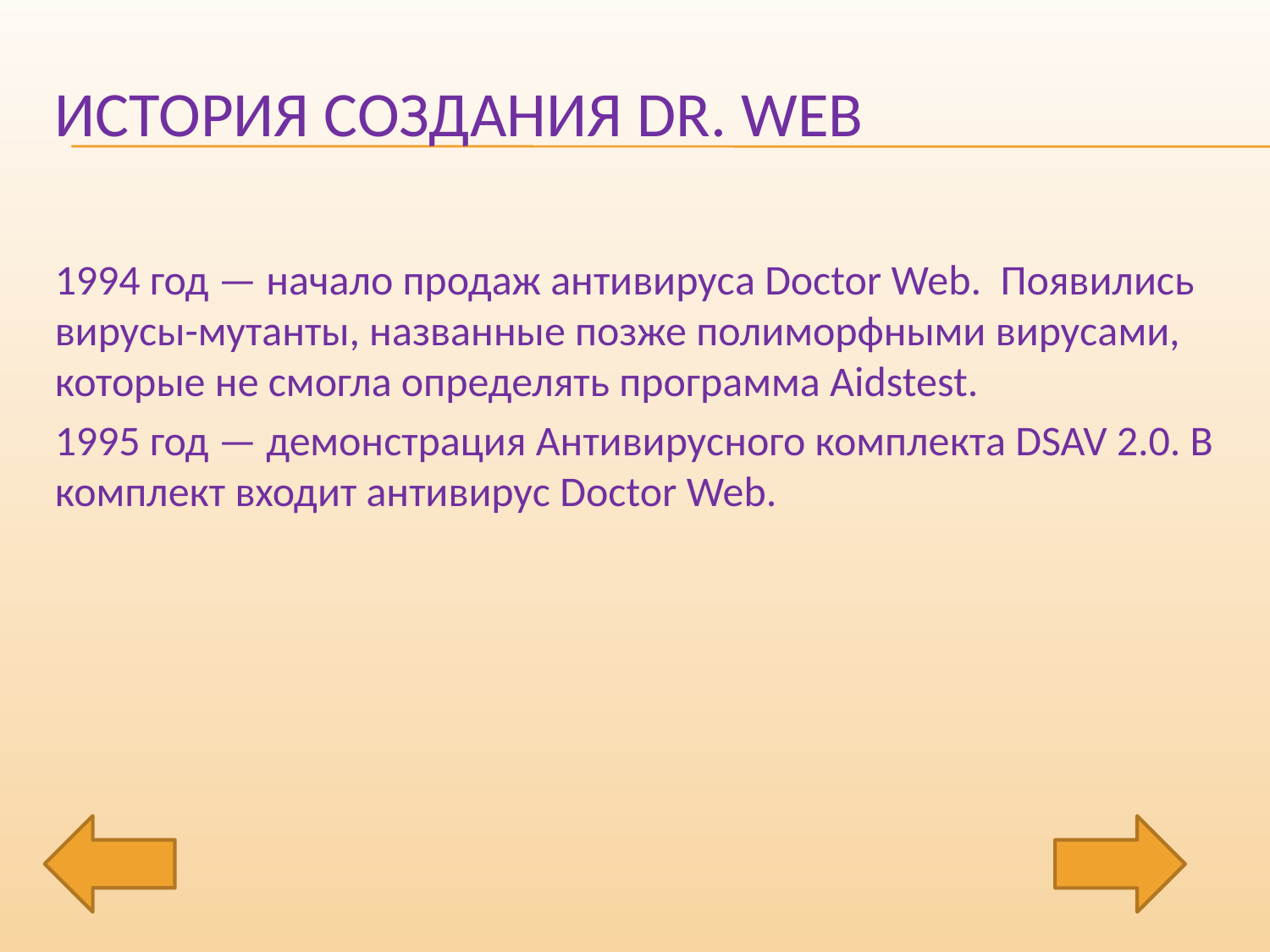

# История создания Dr. Web
1994 год — начало продаж антивируса Doctor Web.  Появились вирусы-мутанты, названные позже полиморфными вирусами, которые не смогла определять программа Aidstest.
1995 год — демонстрация Антивирусного комплекта DSAV 2.0. В комплект входит антивирус Doctor Web.